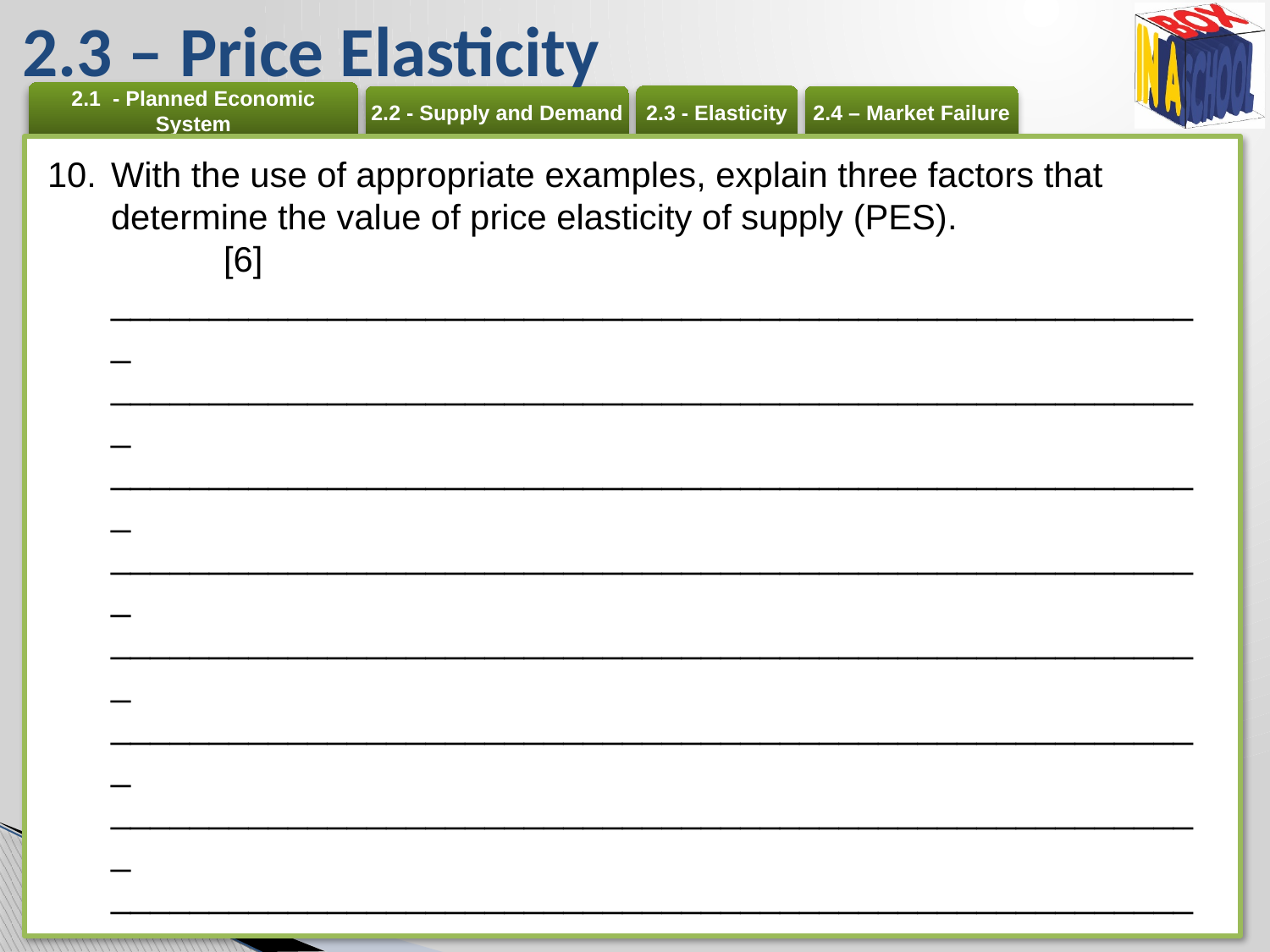

# 2.3 – Price Elasticity
With the use of appropriate examples, explain three factors that determine the value of price elasticity of supply (PES).	[6]
________________________________________________________ ________________________________________________________ ________________________________________________________ ________________________________________________________ ________________________________________________________ ________________________________________________________ ________________________________________________________ ________________________________________________________